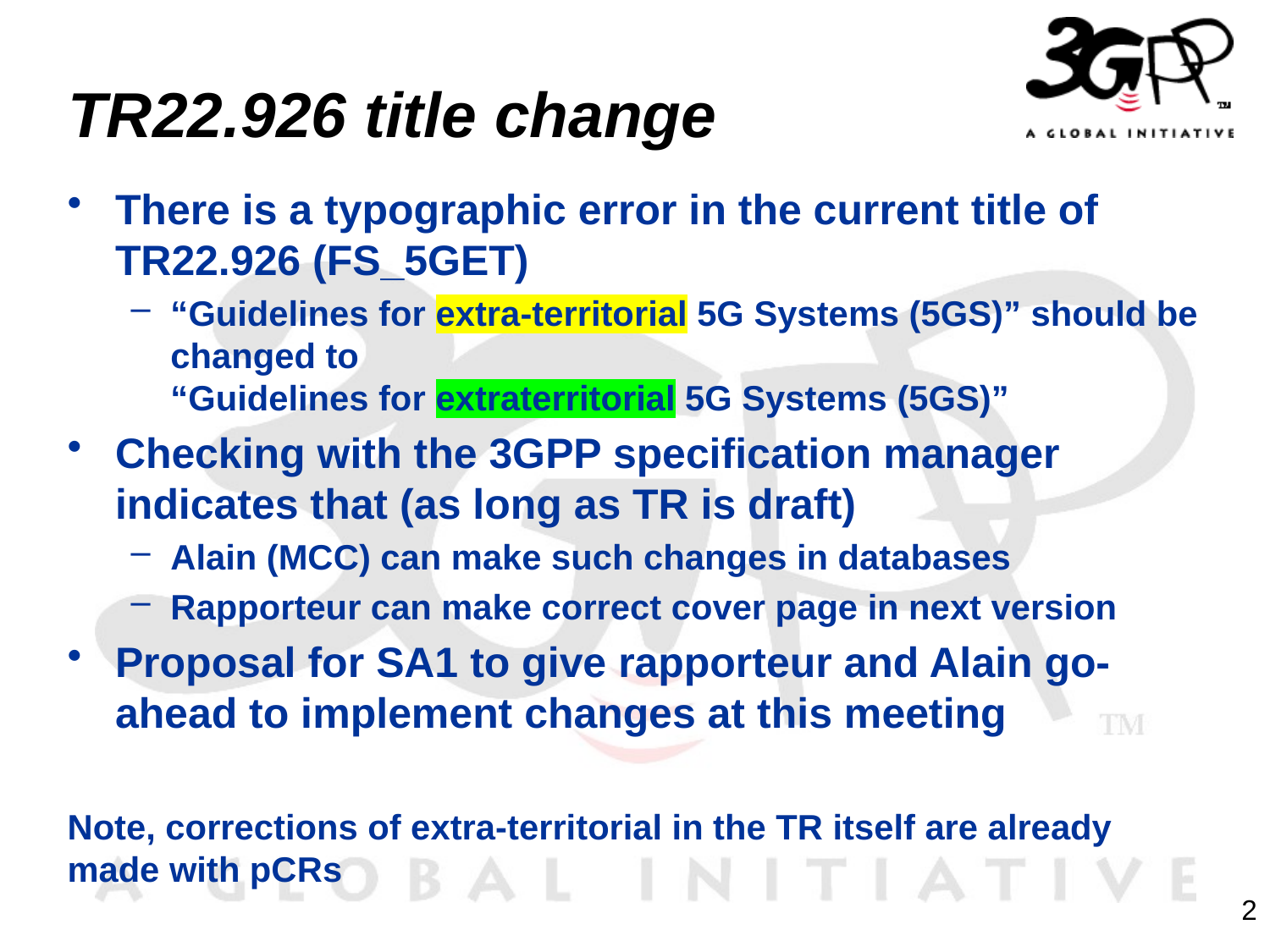

# TR22.926 title change
There is a typographic error in the current title of TR22.926 (FS_5GET)
“Guidelines for extra-territorial 5G Systems (5GS)” should be changed to
“Guidelines for extraterritorial 5G Systems (5GS)”
Checking with the 3GPP specification manager indicates that (as long as TR is draft)
Alain (MCC) can make such changes in databases
Rapporteur can make correct cover page in next version
Proposal for SA1 to give rapporteur and Alain go-ahead to implement changes at this meeting

Note, corrections of extra-territorial in the TR itself are already made with pCRs
2